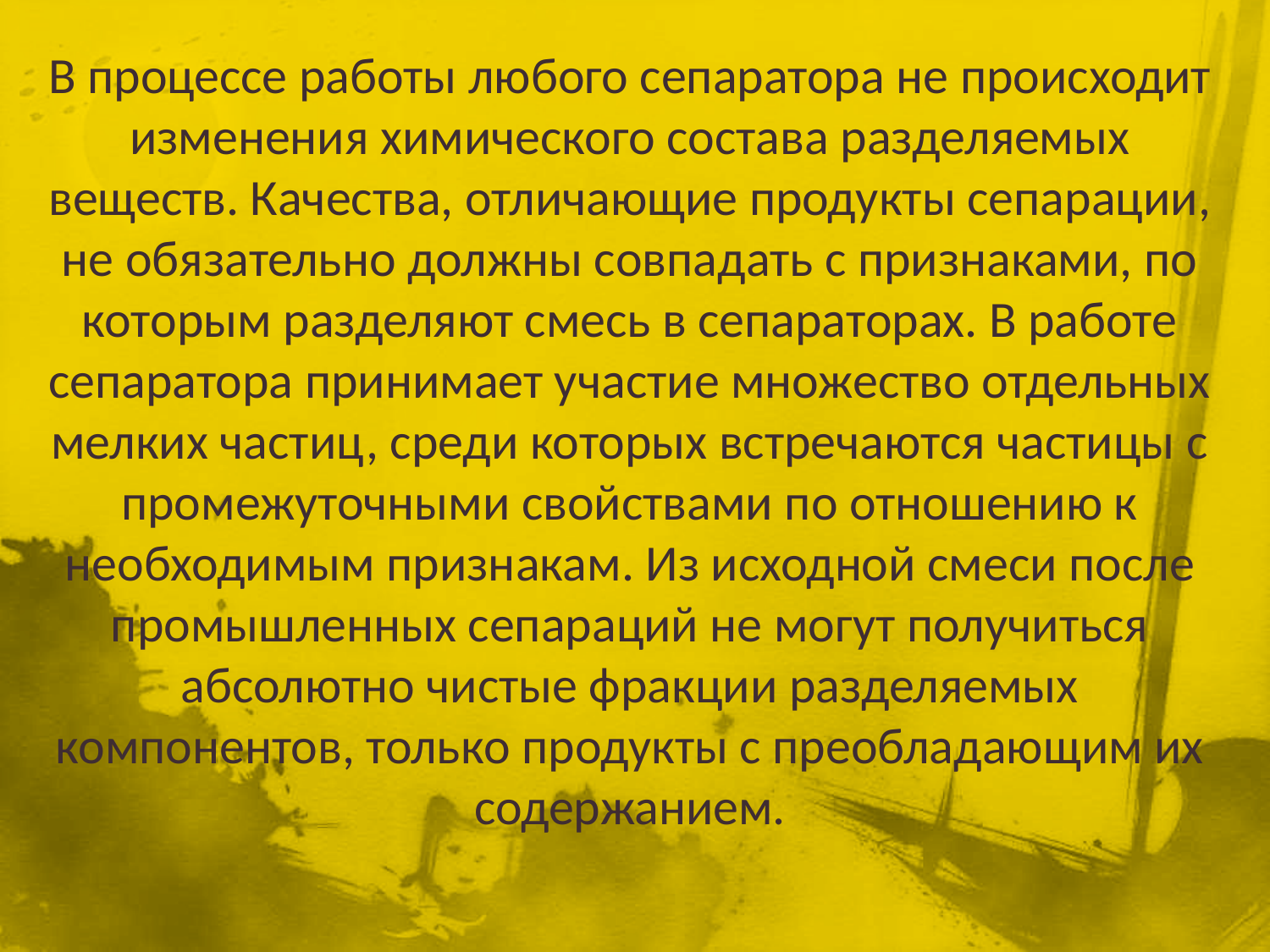

В процессе работы любого сепаратора не происходит изменения химического состава разделяемых веществ. Качества, отличающие продукты сепарации, не обязательно должны совпадать с признаками, по которым разделяют смесь в сепараторах. В работе сепаратора принимает участие множество отдельных мелких частиц, среди которых встречаются частицы с промежуточными свойствами по отношению к необходимым признакам. Из исходной смеси после промышленных сепараций не могут получиться абсолютно чистые фракции разделяемых компонентов, только продукты с преобладающим их содержанием.